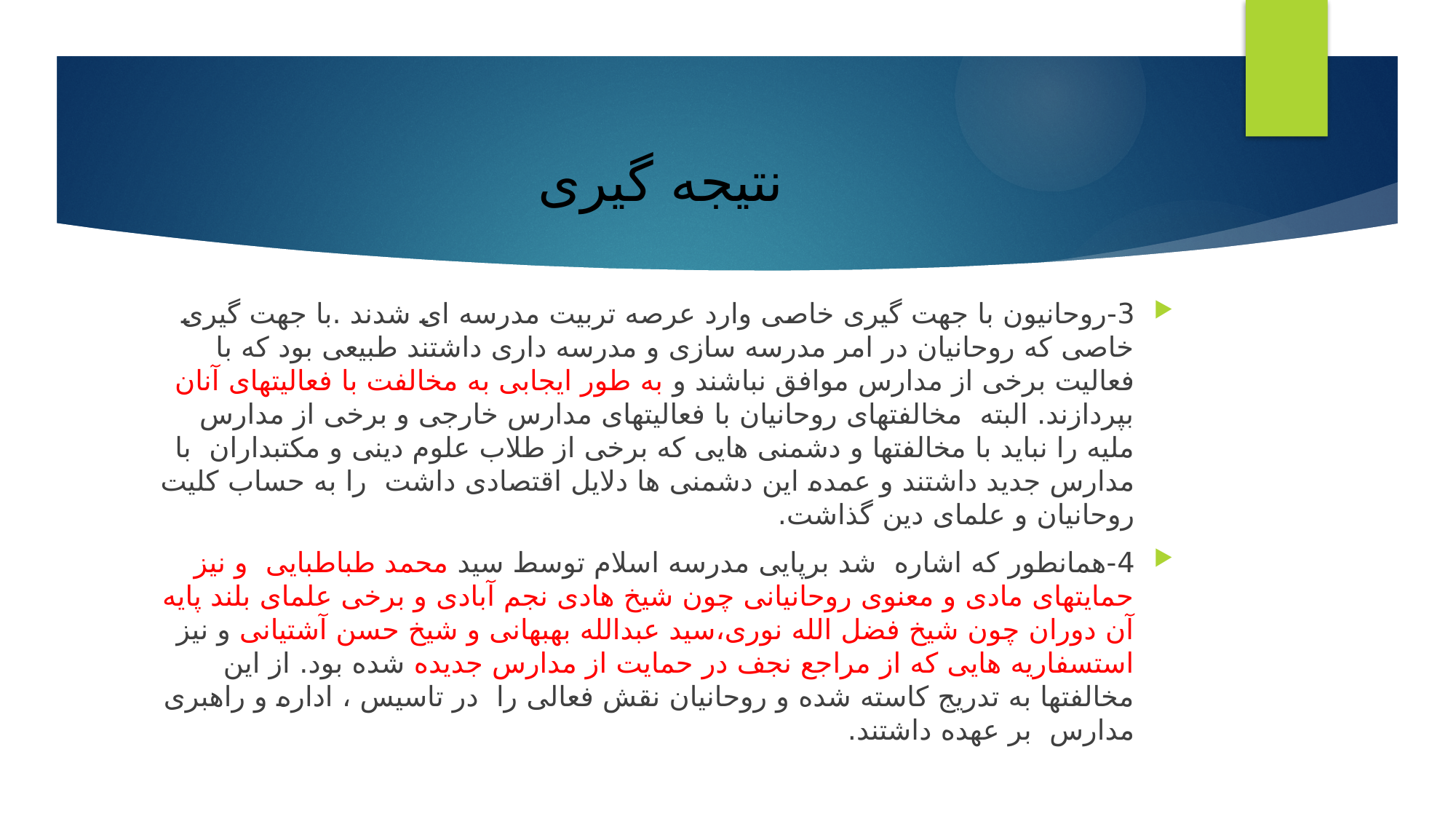

# نتیجه گیری
3-روحانیون با جهت گیری خاصی وارد عرصه تربیت مدرسه ای شدند .با جهت گیری خاصی که روحانیان در امر مدرسه سازی و مدرسه داری داشتند طبیعی بود که با فعالیت برخی از مدارس موافق نباشند و به طور ایجابی به مخالفت با فعالیتهای آنان بپردازند. البته  مخالفتهای روحانیان با فعالیتهای مدارس خارجی و برخی از مدارس ملیه را نباید با مخالفتها و دشمنی هایی که برخی از طلاب علوم دینی و مکتبداران  با مدارس جدید داشتند و عمده این دشمنی ها دلایل اقتصادی داشت  را به حساب کلیت روحانیان و علمای دین گذاشت.
4-همانطور که اشاره  شد برپایی مدرسه اسلام توسط سید محمد طباطبایی  و نیز حمایتهای مادی و معنوی روحانیانی چون شیخ هادی نجم آبادی و برخی علمای بلند پایه آن دوران چون شیخ فضل الله نوری،سید عبدالله بهبهانی و شیخ حسن آشتیانی و نیز استسفاریه هایی که از مراجع نجف در حمایت از مدارس جدیده شده بود. از این مخالفتها به تدریج کاسته شده و روحانیان نقش فعالی را  در تاسیس ، اداره و راهبری مدارس  بر عهده داشتند.